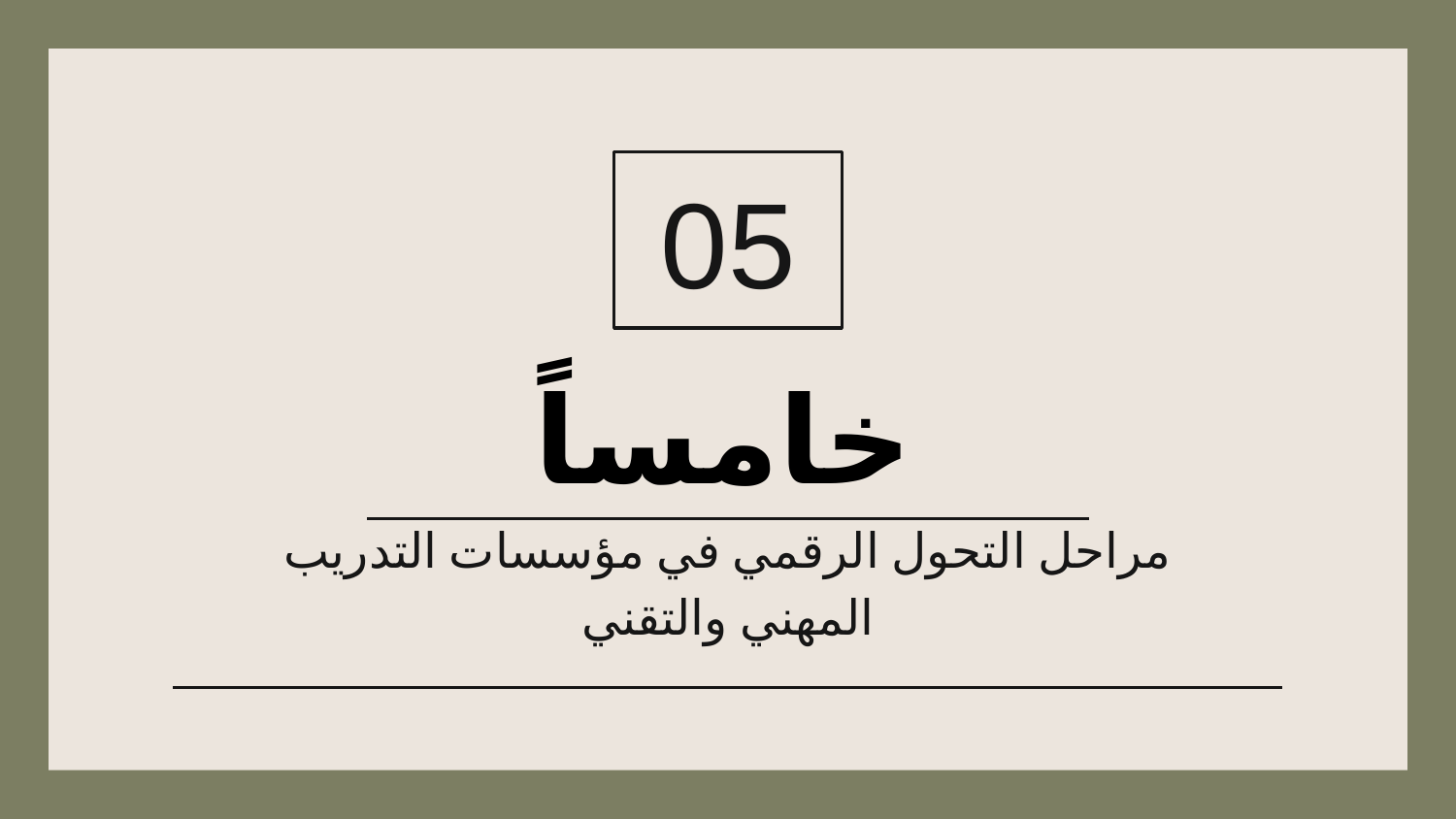

05
# خامساً
مراحل التحول الرقمي في مؤسسات التدريب المهني والتقني